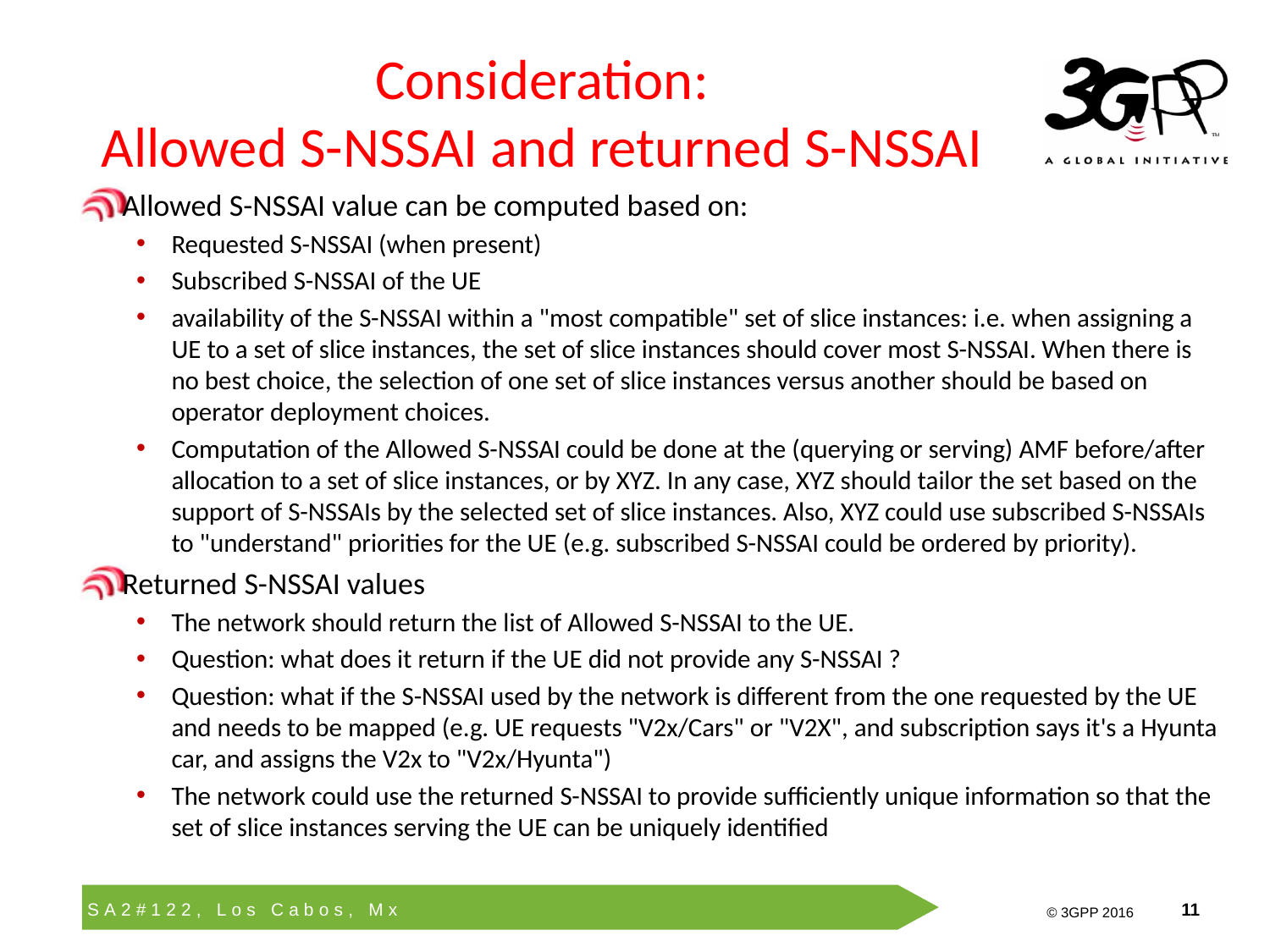

# Consideration: Allowed S-NSSAI and returned S-NSSAI
Allowed S-NSSAI value can be computed based on:
Requested S-NSSAI (when present)
Subscribed S-NSSAI of the UE
availability of the S-NSSAI within a "most compatible" set of slice instances: i.e. when assigning a UE to a set of slice instances, the set of slice instances should cover most S-NSSAI. When there is no best choice, the selection of one set of slice instances versus another should be based on operator deployment choices.
Computation of the Allowed S-NSSAI could be done at the (querying or serving) AMF before/after allocation to a set of slice instances, or by XYZ. In any case, XYZ should tailor the set based on the support of S-NSSAIs by the selected set of slice instances. Also, XYZ could use subscribed S-NSSAIs to "understand" priorities for the UE (e.g. subscribed S-NSSAI could be ordered by priority).
Returned S-NSSAI values
The network should return the list of Allowed S-NSSAI to the UE.
Question: what does it return if the UE did not provide any S-NSSAI ?
Question: what if the S-NSSAI used by the network is different from the one requested by the UE and needs to be mapped (e.g. UE requests "V2x/Cars" or "V2X", and subscription says it's a Hyunta car, and assigns the V2x to "V2x/Hyunta")
The network could use the returned S-NSSAI to provide sufficiently unique information so that the set of slice instances serving the UE can be uniquely identified